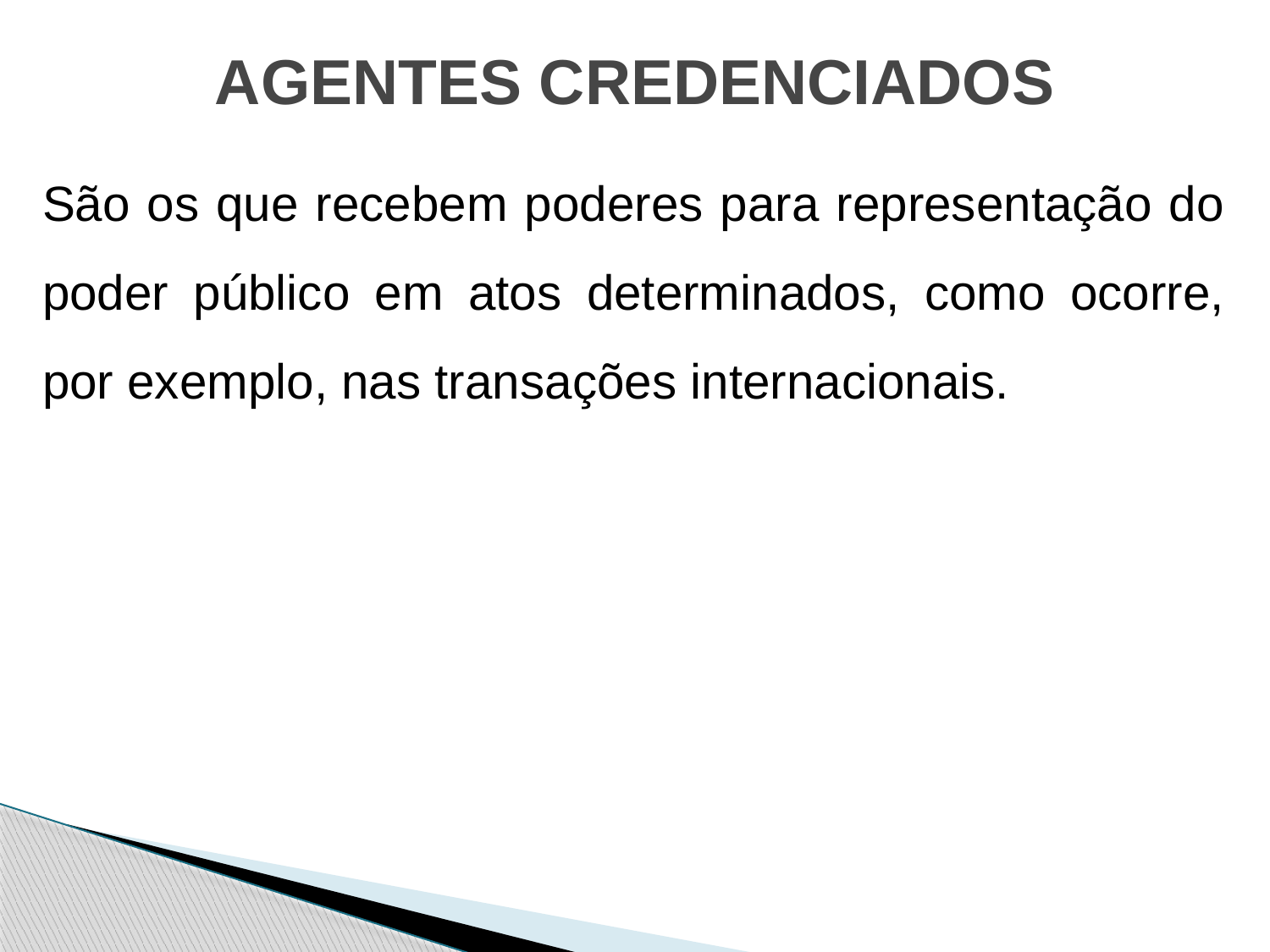

# AGENTES CREDENCIADOS
São os que recebem poderes para representação do poder público em atos determinados, como ocorre, por exemplo, nas transações internacionais.